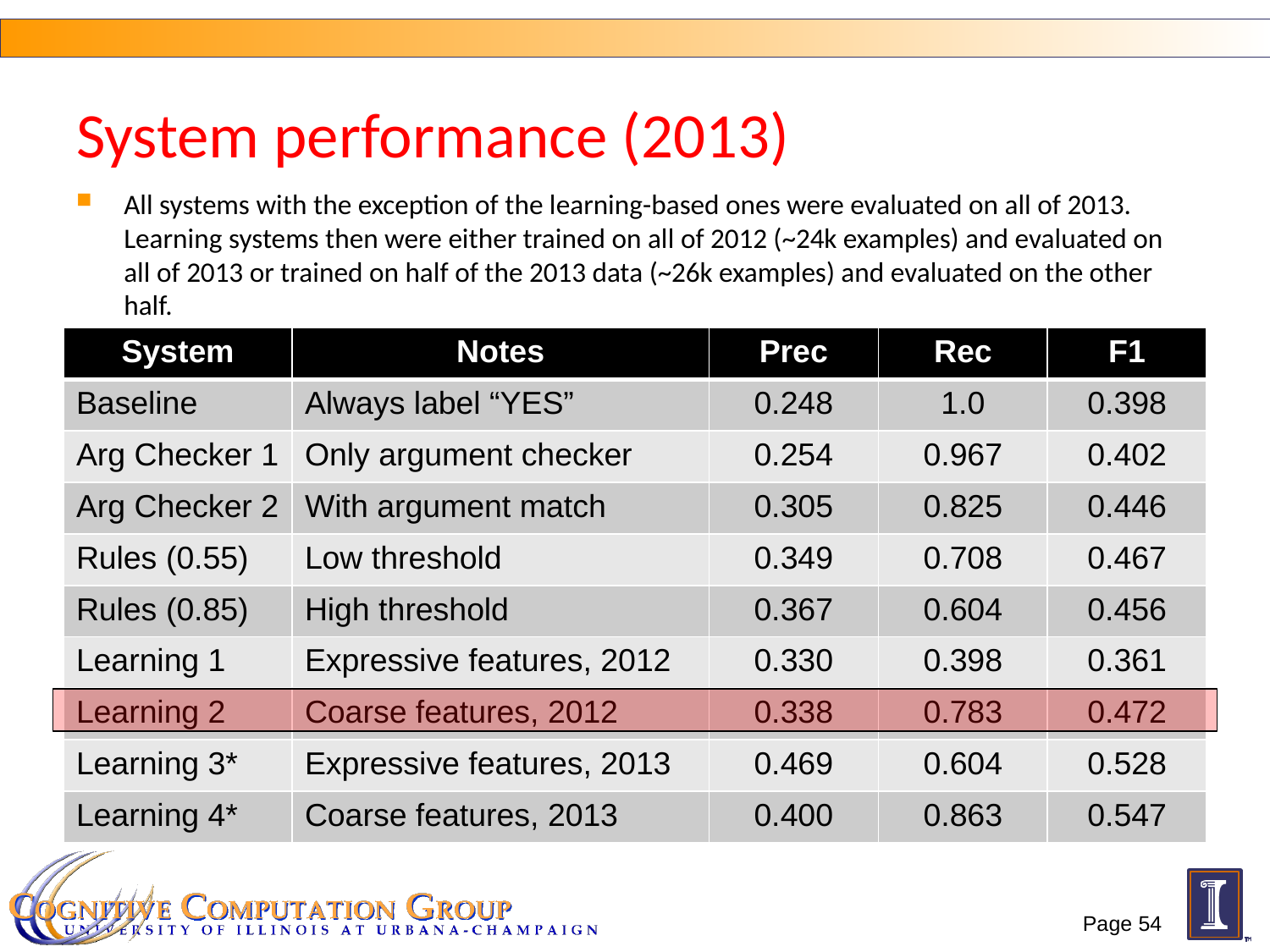

# System performance (2013)
All systems with the exception of the learning-based ones were evaluated on all of 2013. Learning systems then were either trained on all of 2012 (~24k examples) and evaluated on all of 2013 or trained on half of the 2013 data (~26k examples) and evaluated on the other half.
| System | Notes | Prec | Rec | F1 |
| --- | --- | --- | --- | --- |
| Baseline | Always label “YES” | 0.248 | 1.0 | 0.398 |
| Arg Checker 1 | Only argument checker | 0.254 | 0.967 | 0.402 |
| Arg Checker 2 | With argument match | 0.305 | 0.825 | 0.446 |
| Rules (0.55) | Low threshold | 0.349 | 0.708 | 0.467 |
| Rules (0.85) | High threshold | 0.367 | 0.604 | 0.456 |
| Learning 1 | Expressive features, 2012 | 0.330 | 0.398 | 0.361 |
| Learning 2 | Coarse features, 2012 | 0.338 | 0.783 | 0.472 |
| Learning 3\* | Expressive features, 2013 | 0.469 | 0.604 | 0.528 |
| Learning 4\* | Coarse features, 2013 | 0.400 | 0.863 | 0.547 |

Page 54